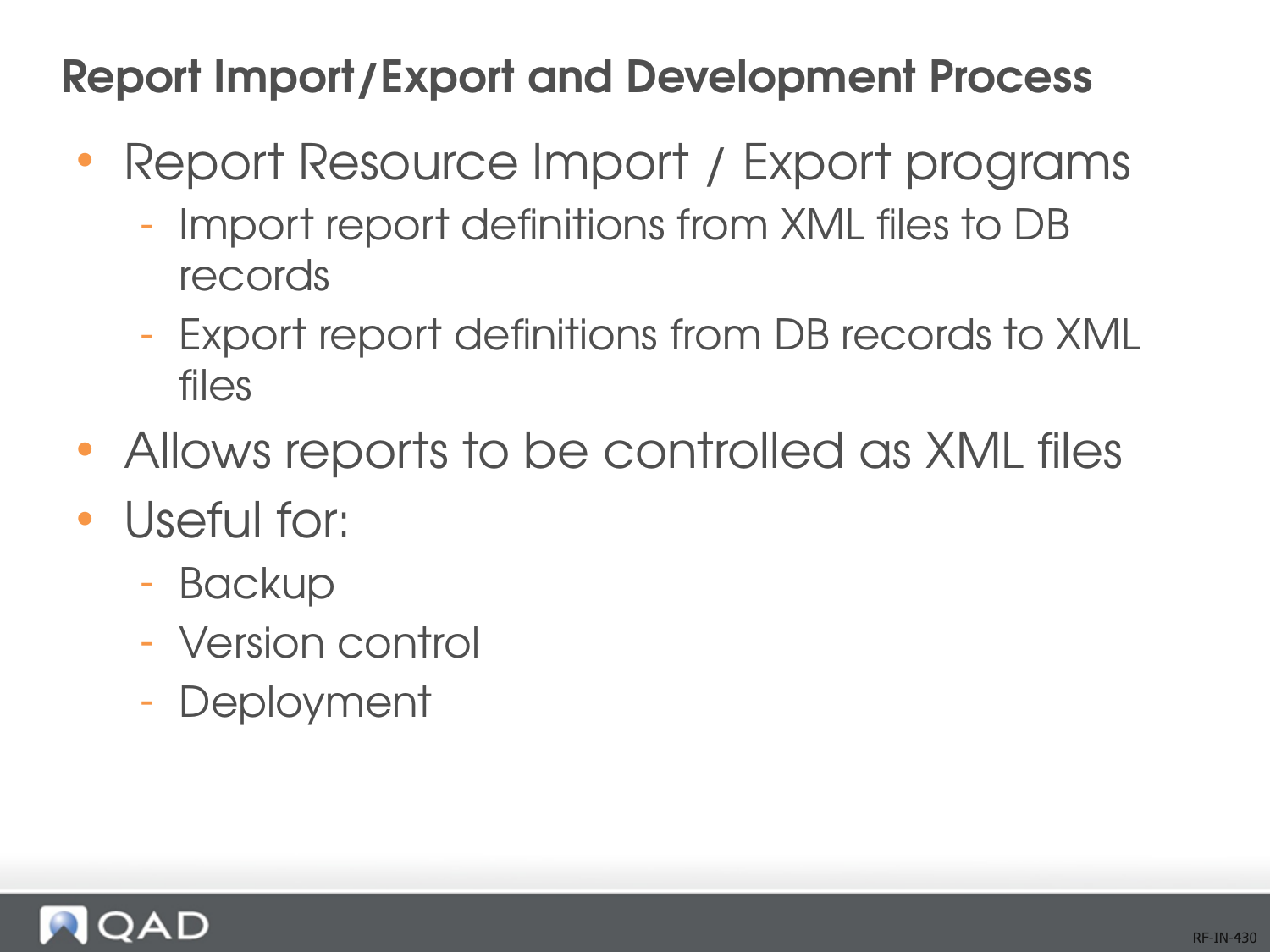

# Report Import/Export and Development Process
Report Resource Import / Export programs
Import report definitions from XML files to DB records
Export report definitions from DB records to XML files
Allows reports to be controlled as XML files
Useful for:
Backup
Version control
Deployment
RF-IN-430